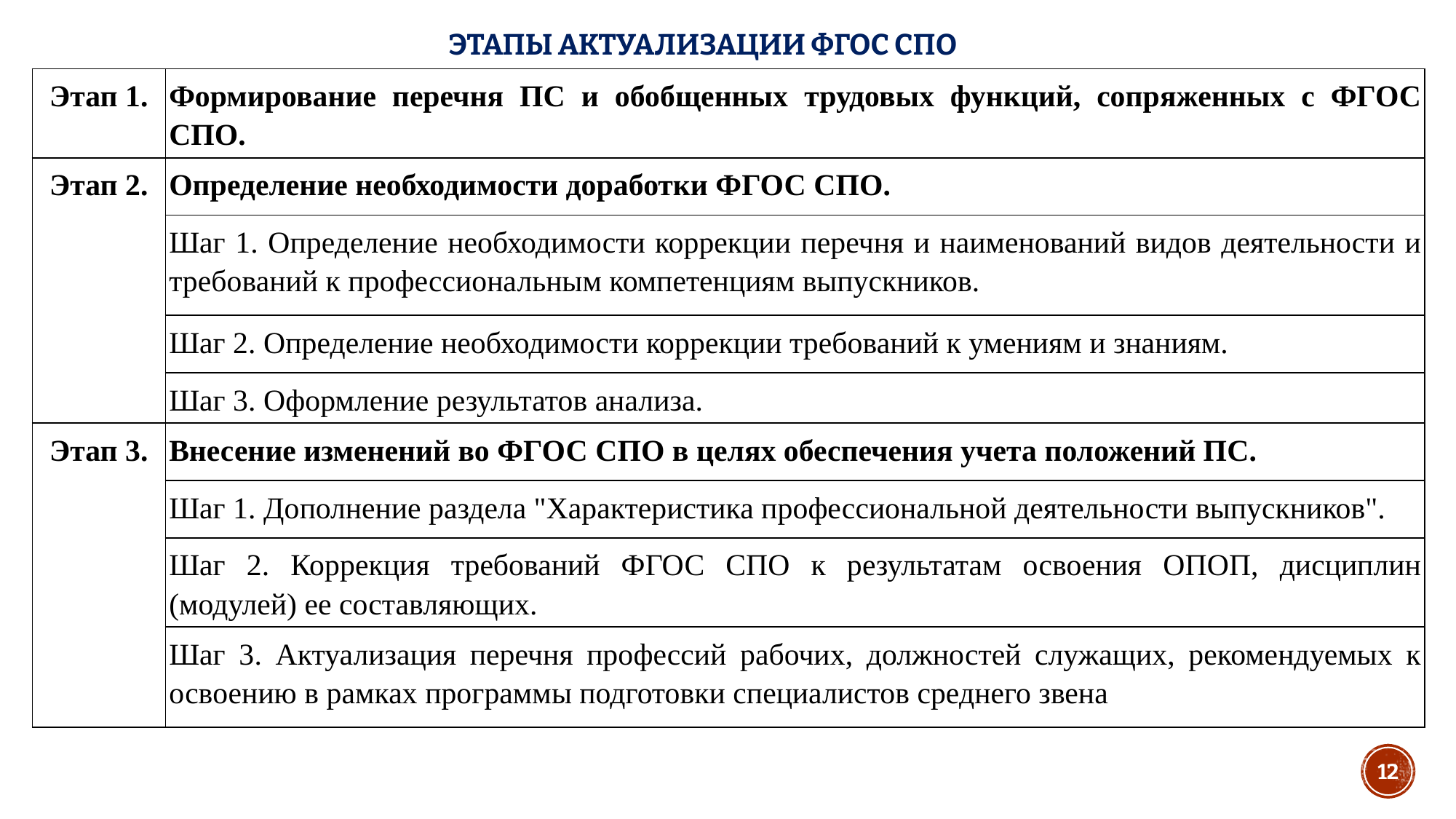

# Этапы актуализации ФГОС СПО
| Этап 1. | Формирование перечня ПС и обобщенных трудовых функций, сопряженных с ФГОС СПО. |
| --- | --- |
| Этап 2. | Определение необходимости доработки ФГОС СПО. |
|  | Шаг 1. Определение необходимости коррекции перечня и наименований видов деятельности и требований к профессиональным компетенциям выпускников. |
|  | Шаг 2. Определение необходимости коррекции требований к умениям и знаниям. |
|  | Шаг 3. Оформление результатов анализа. |
| Этап 3. | Внесение изменений во ФГОС СПО в целях обеспечения учета положений ПС. |
|  | Шаг 1. Дополнение раздела "Характеристика профессиональной деятельности выпускников". |
|  | Шаг 2. Коррекция требований ФГОС СПО к результатам освоения ОПОП, дисциплин (модулей) ее составляющих. |
|  | Шаг 3. Актуализация перечня профессий рабочих, должностей служащих, рекомендуемых к освоению в рамках программы подготовки специалистов среднего звена |
12